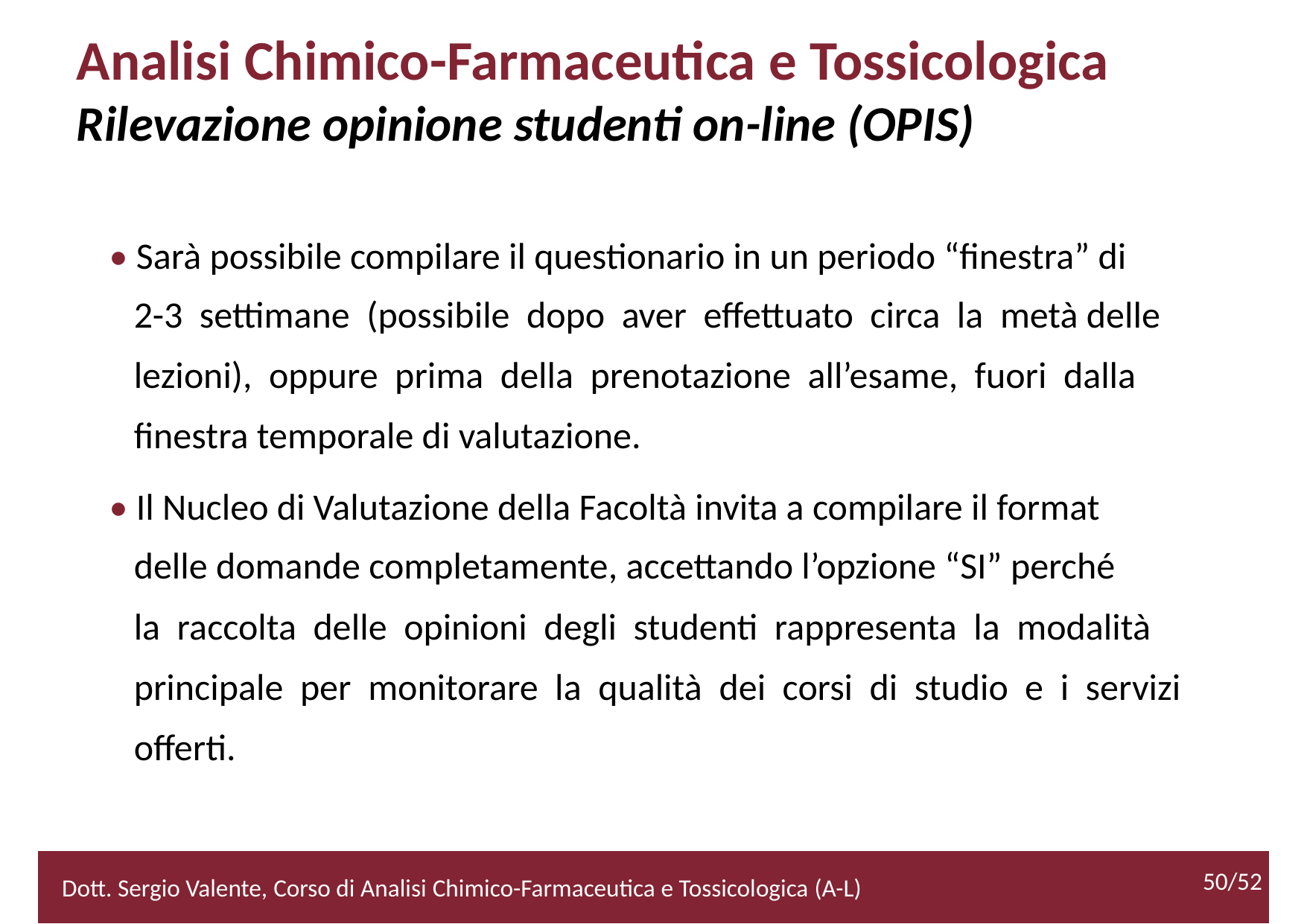

Analisi Chimico-Farmaceutica e Tossicologica
Rilevazione opinione studenti on-line (OPIS)
• Sarà possibile compilare il questionario in un periodo “finestra” di

		2-3  settimane  (possibile  dopo  aver  effettuato  circa  la  metà delle

		lezioni),  oppure  prima  della  prenotazione  all’esame,  fuori  dalla

		finestra temporale di valutazione.

• Il Nucleo di Valutazione della Facoltà invita a compilare il format

		delle domande completamente, accettando l’opzione “SI” perché

		la  raccolta  delle  opinioni  degli  studenti  rappresenta  la  modalità

		principale  per  monitorare  la  qualità  dei  corsi  di  studio  e  i  servizi

		offerti.

			50/52

50/52
Dott. Sergio Valente, Corso di Analisi Chimico-Farmaceutica e Tossicologica (A-L)